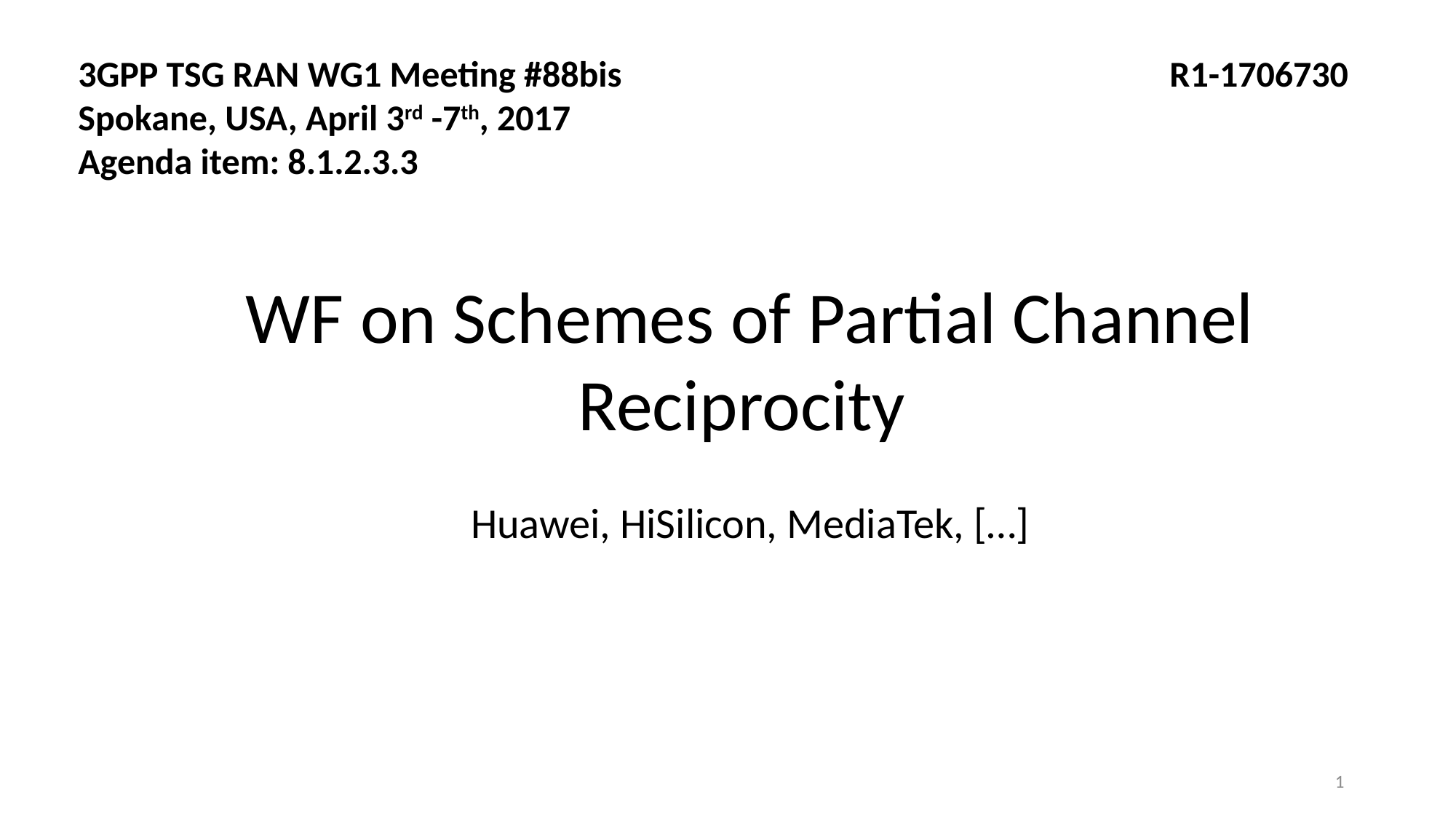

3GPP TSG RAN WG1 Meeting #88bis 					R1-1706730
Spokane, USA, April 3rd -7th, 2017
Agenda item: 8.1.2.3.3
WF on Schemes of Partial Channel Reciprocity

Huawei, HiSilicon, MediaTek, […]
1